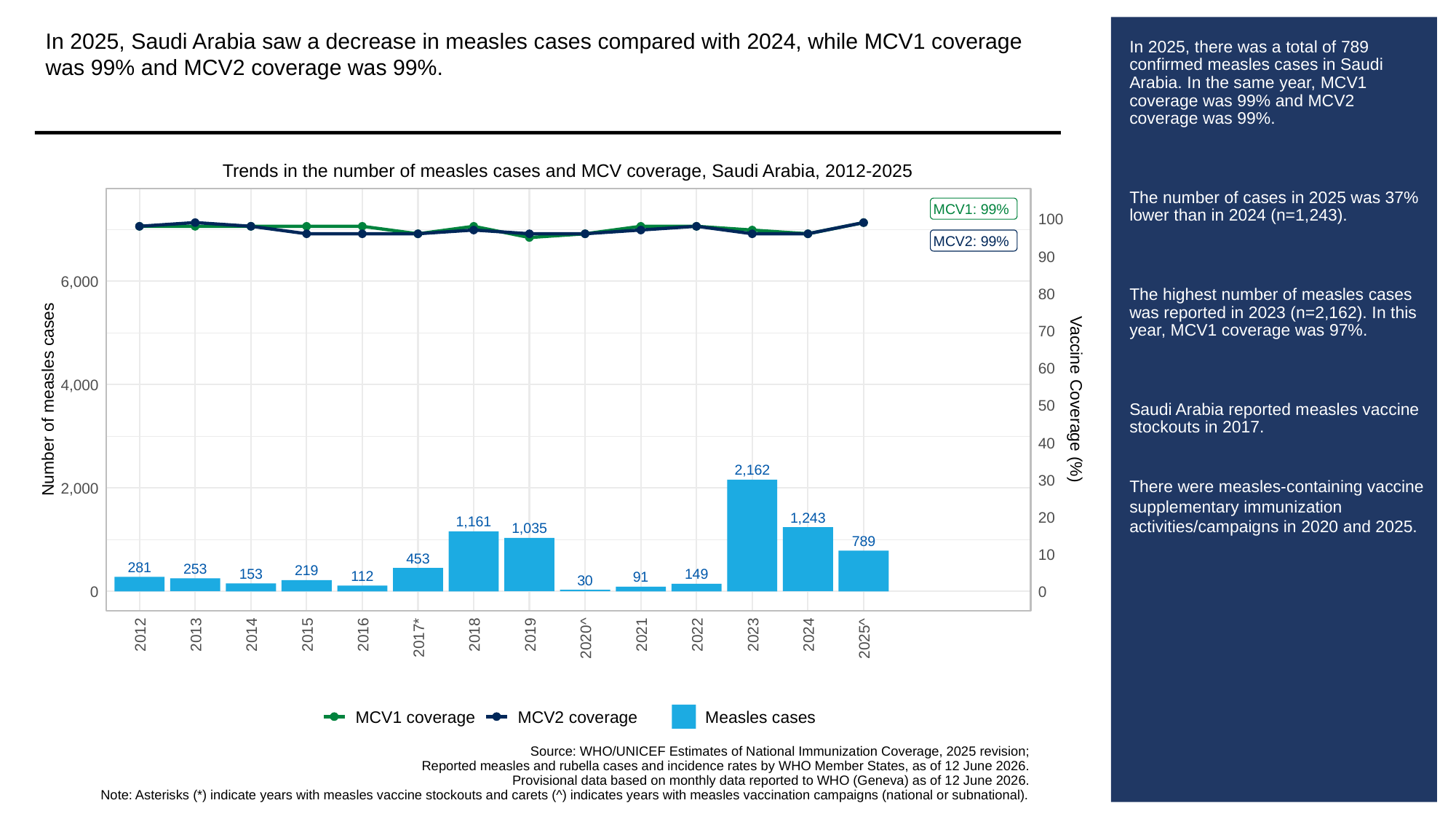

In 2025, Saudi Arabia saw a decrease in measles cases compared with 2024, while MCV1 coverage was 99% and MCV2 coverage was 99%.
# In 2025, there was a total of 789 confirmed measles cases in Saudi Arabia. In the same year, MCV1 coverage was 99% and MCV2 coverage was 99%.

The number of cases in 2025 was 37% lower than in 2024 (n=1,243).

The highest number of measles cases was reported in 2023 (n=2,162). In this year, MCV1 coverage was 97%.

Saudi Arabia reported measles vaccine stockouts in 2017.

There were measles-containing vaccine supplementary immunization activities/campaigns in 2020 and 2025.

Trends in the number of measles cases and MCV coverage, Saudi Arabia, 2012-2025

MCV1: 99%

100

MCV2: 99%
90
6,000

80
70

60
4,000

Number of measles cases
Vaccine Coverage (%)
50

40
2,162
30

2,000

20
1,243
1,161
1,035

789

10

453
281
253
219

153
149
112
91
30

0
0

2012
2013
2014
2015
2016
2018
2019
2021
2022
2023
2024
2017*
2020^
2025^

MCV1 coverage
MCV2 coverage
Measles cases

Source: WHO/UNICEF Estimates of National Immunization Coverage, 2025 revision;
Reported measles and rubella cases and incidence rates by WHO Member States, as of 12 June 2026.
Provisional data based on monthly data reported to WHO (Geneva) as of 12 June 2026.
Note: Asterisks (*) indicate years with measles vaccine stockouts and carets (^) indicates years with measles vaccination campaigns (national or subnational).